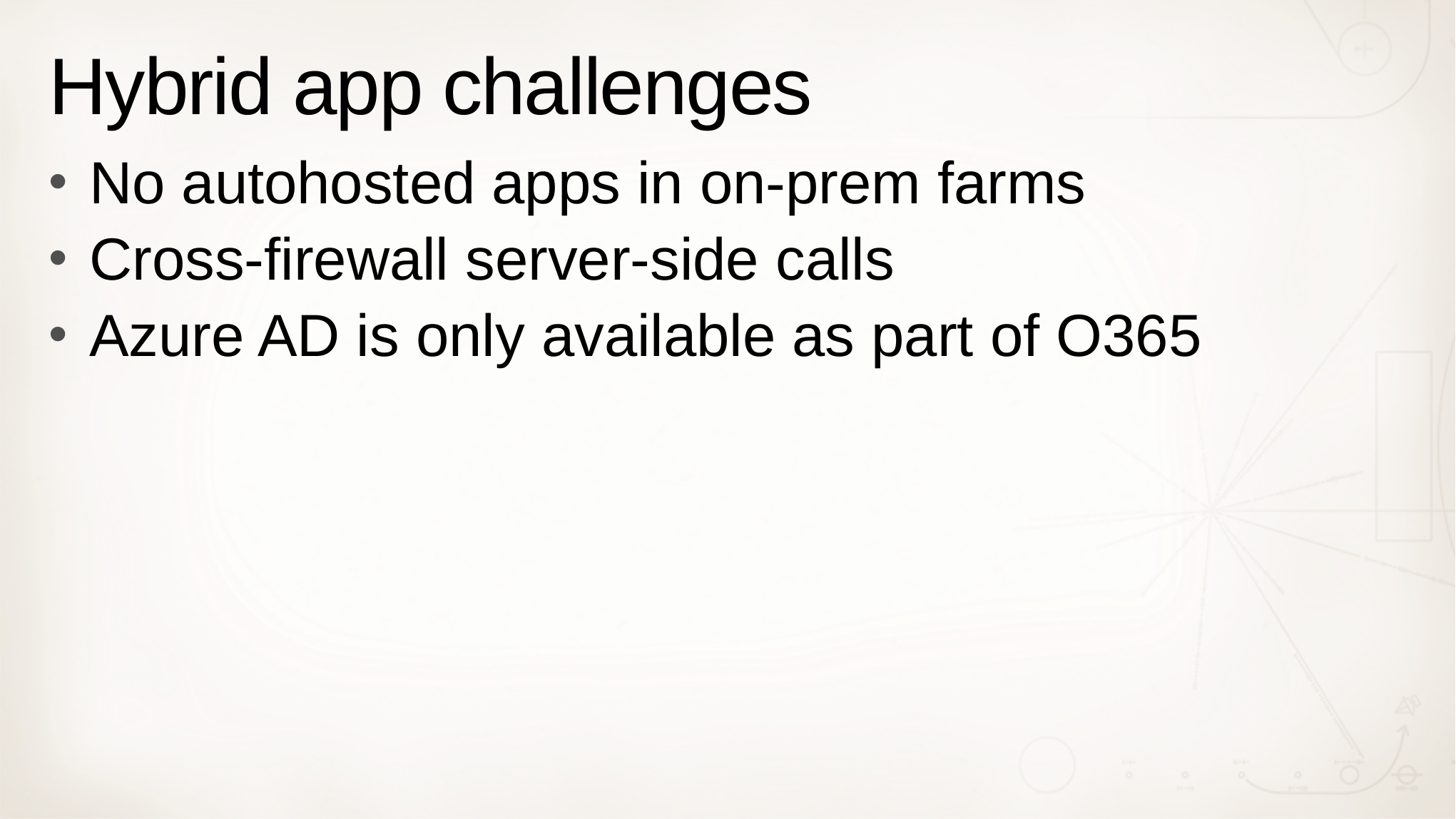

# Hybrid app challenges
No autohosted apps in on-prem farms
Cross-firewall server-side calls
Azure AD is only available as part of O365